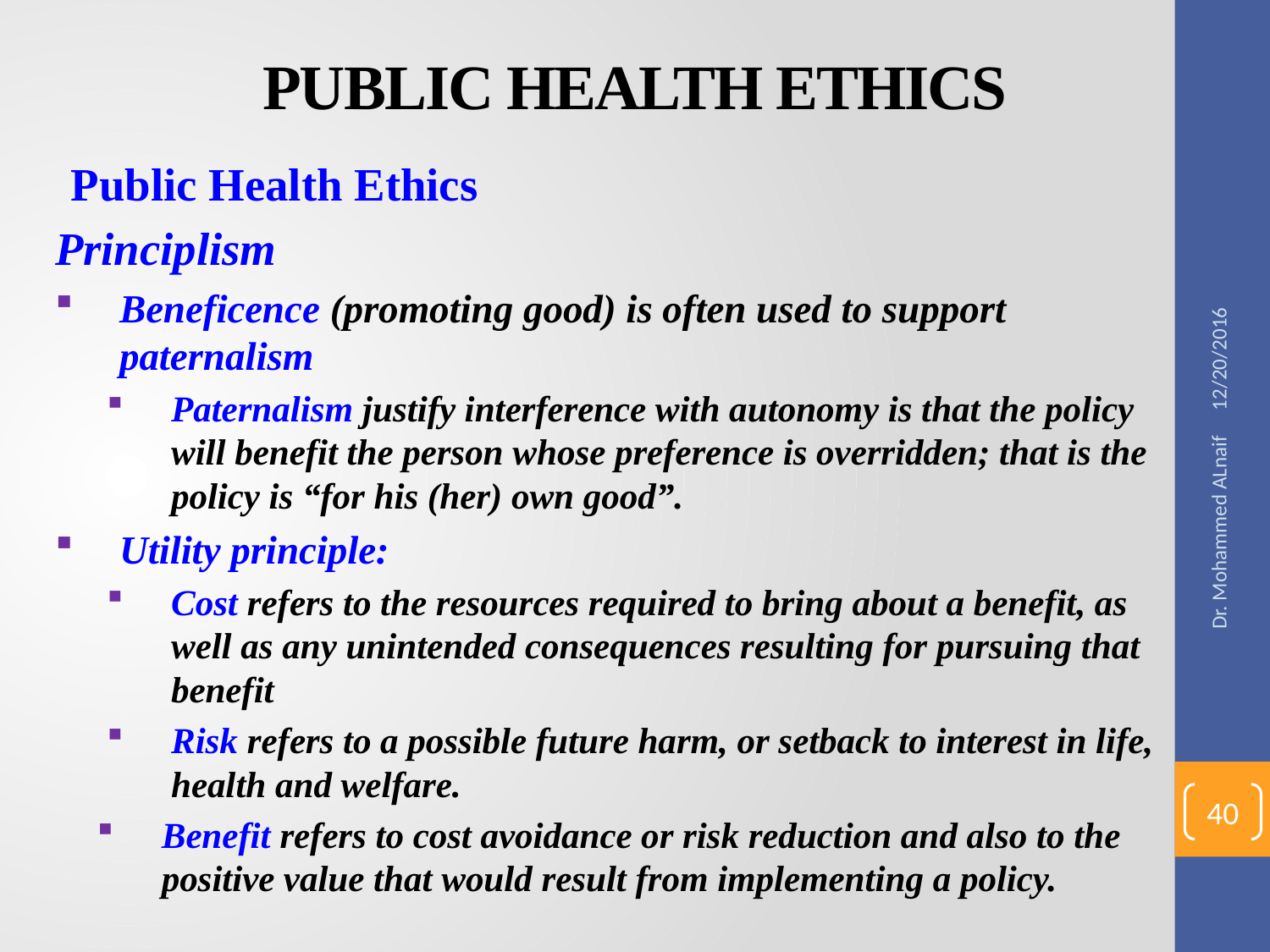

# PUBLIC HEALTH ETHICS
Public Health Ethics
Principlism
Beneficence (promoting good) is often used to support paternalism
Paternalism justify interference with autonomy is that the policy will benefit the person whose preference is overridden; that is the policy is “for his (her) own good”.
Utility principle:
Cost refers to the resources required to bring about a benefit, as well as any unintended consequences resulting for pursuing that benefit
Risk refers to a possible future harm, or setback to interest in life, health and welfare.
Benefit refers to cost avoidance or risk reduction and also to the positive value that would result from implementing a policy.
12/20/2016
Dr. Mohammed ALnaif
40